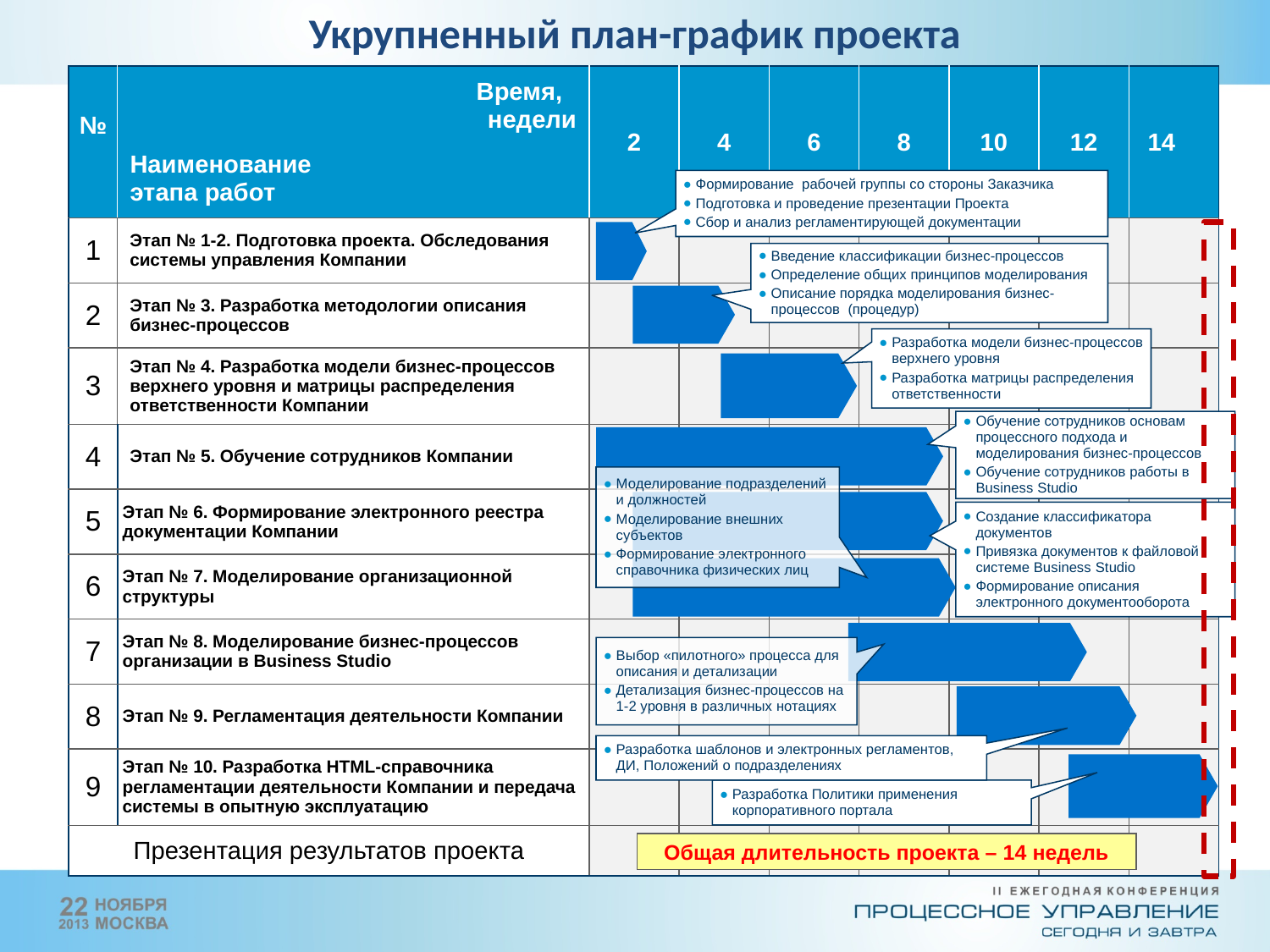

Укрупненный план-график проекта
| № | Время, недели Наименование этапа работ | 2 | 4 | 6 | 8 | 10 | 12 | 14 |
| --- | --- | --- | --- | --- | --- | --- | --- | --- |
| 1 | Этап № 1-2. Подготовка проекта. Обследования системы управления Компании |  |  |  |  |  |  |  |
| 2 | Этап № 3. Разработка методологии описания бизнес-процессов |  |  |  |  |  |  |  |
| 3 | Этап № 4. Разработка модели бизнес-процессов верхнего уровня и матрицы распределения ответственности Компании |  |  |  |  |  |  |  |
| 4 | Этап № 5. Обучение сотрудников Компании |  |  |  |  |  |  |  |
| 5 | Этап № 6. Формирование электронного реестра документации Компании |  |  |  |  |  |  |  |
| 6 | Этап № 7. Моделирование организационной структуры |  |  |  |  |  |  |  |
| 7 | Этап № 8. Моделирование бизнес-процессов организации в Business Studio |  |  |  |  |  |  |  |
| 8 | Этап № 9. Регламентация деятельности Компании |  |  |  |  |  |  |  |
| 9 | Этап № 10. Разработка HTML-справочника регламентации деятельности Компании и передача системы в опытную эксплуатацию |  |  |  |  |  |  |  |
| Презентация результатов проекта |  |  |  |  |  |  |  |  |
Формирование  рабочей группы со стороны Заказчика
Подготовка и проведение презентации Проекта
Сбор и анализ регламентирующей документации

Введение классификации бизнес-процессов
Определение общих принципов моделирования
Описание порядка моделирования бизнес-процессов  (процедур)

Разработка модели бизнес-процессов верхнего уровня
Разработка матрицы распределения ответственности

Обучение сотрудников основам процессного подхода и моделирования бизнес-процессов
Обучение сотрудников работы в Business Studio

Моделирование подразделений и должностей
Моделирование внешних субъектов
Формирование электронного справочника физических лиц

Создание классификатора документов
Привязка документов к файловой системе Business Studio
Формирование описания электронного документооборота

Выбор «пилотного» процесса для описания и детализации
Детализация бизнес-процессов на 1-2 уровня в различных нотациях

Разработка шаблонов и электронных регламентов, ДИ, Положений о подразделениях

Разработка Политики применения корпоративного портала
Общая длительность проекта – 14 недель